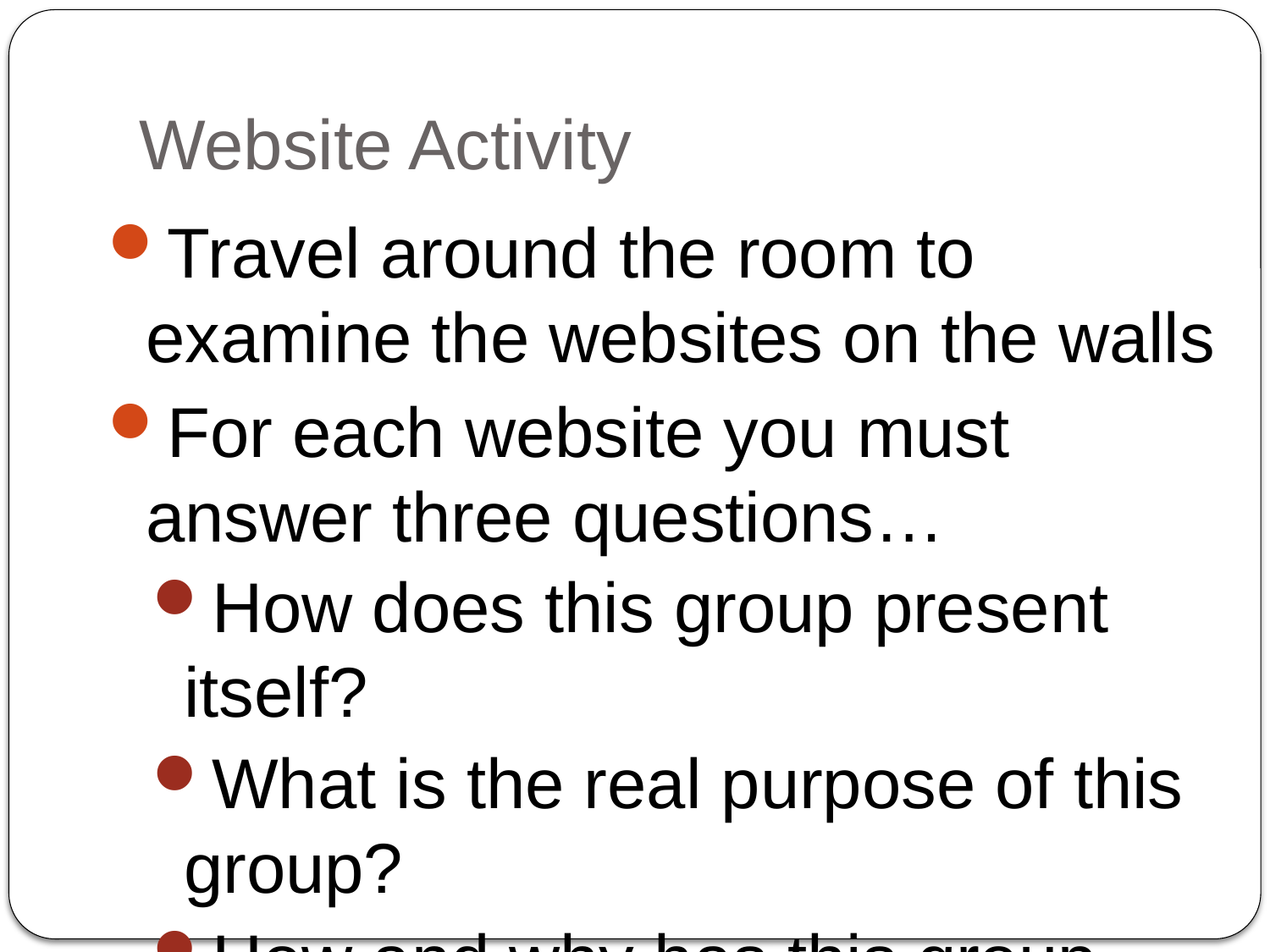

# Website Activity
Travel around the room to examine the websites on the walls
For each website you must answer three questions…
How does this group present itself?
What is the real purpose of this group?
How and why has this group hidden its true purpose?